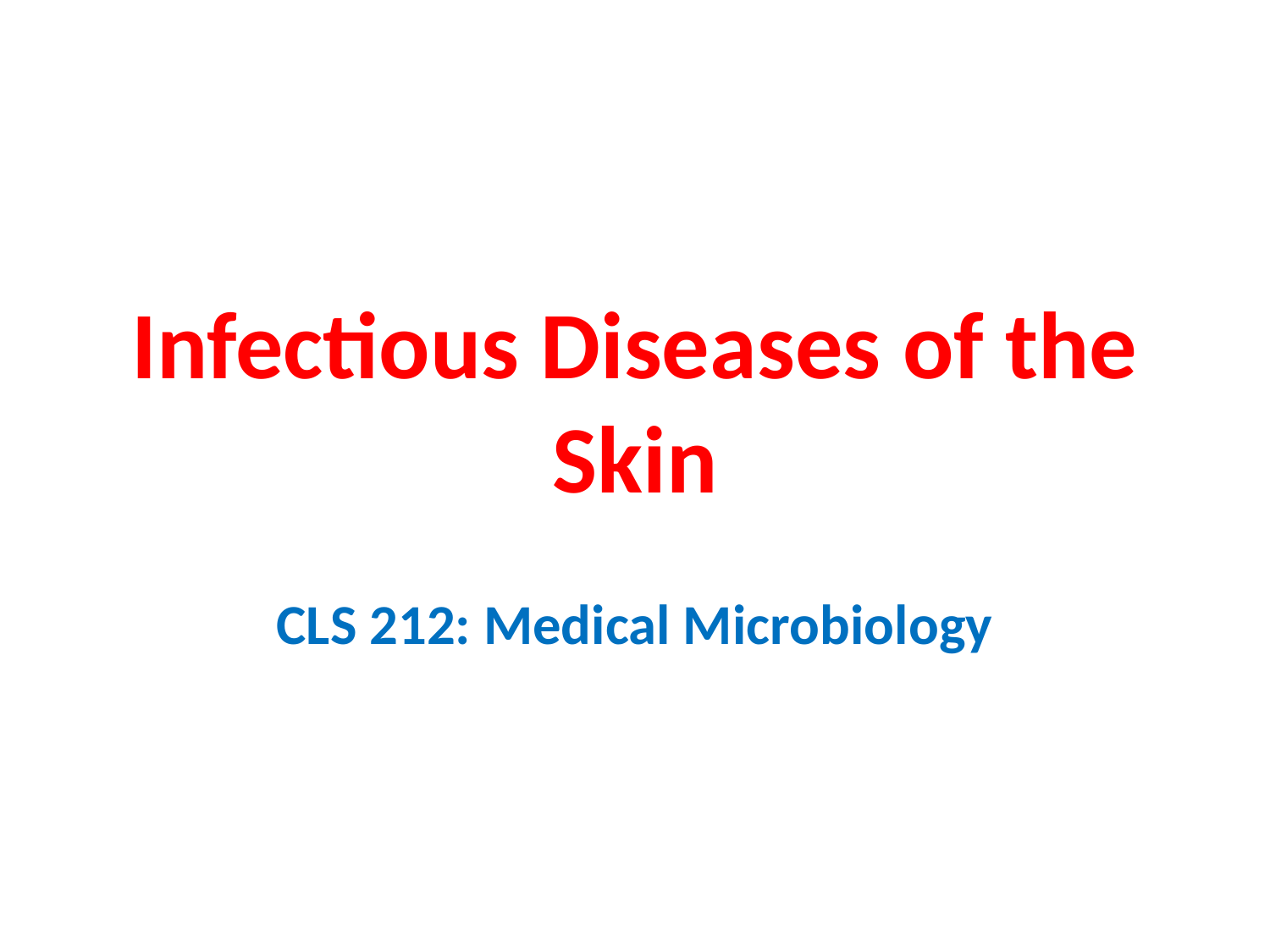

# Infectious Diseases of the Skin
CLS 212: Medical Microbiology